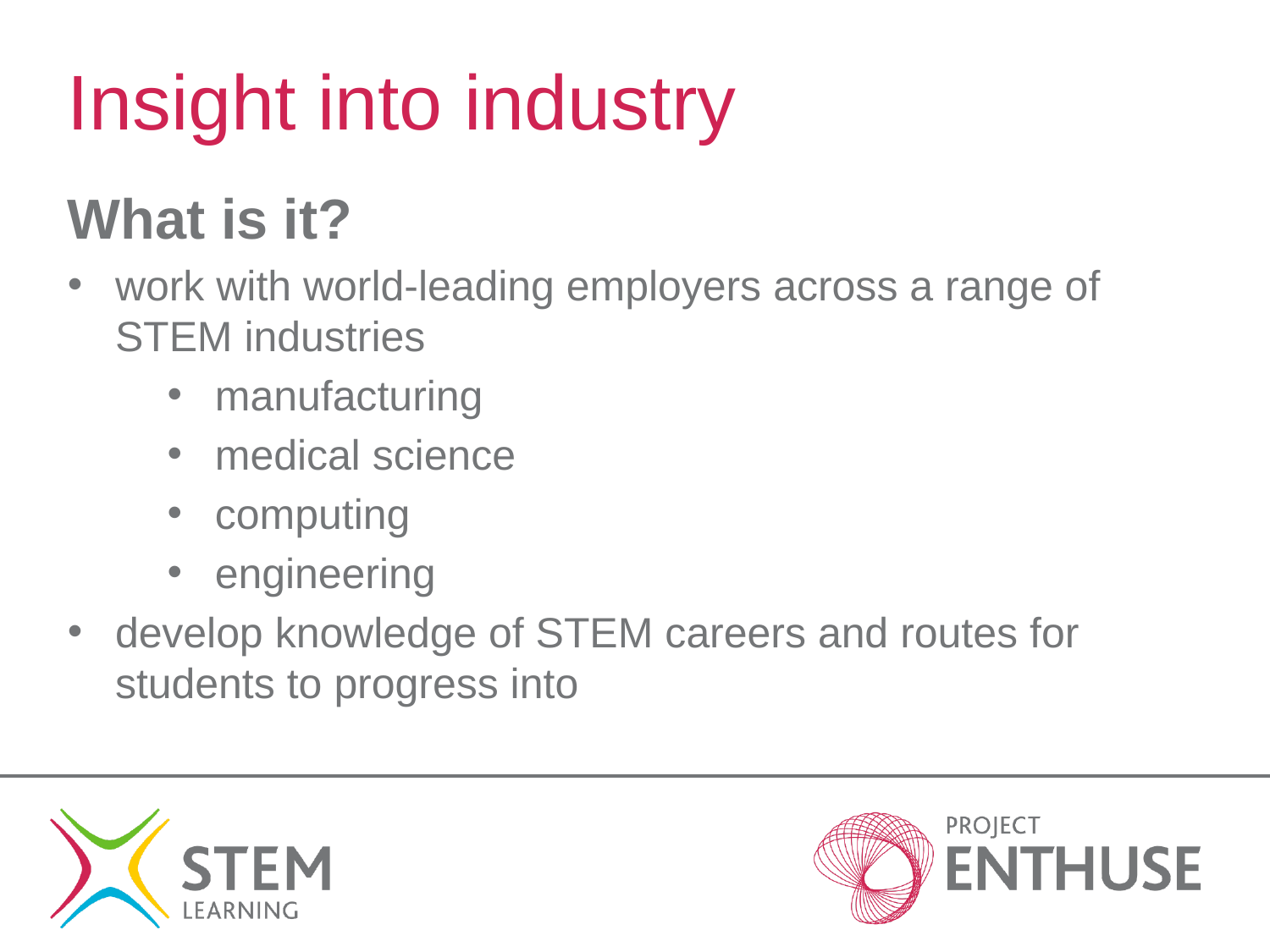

# Insight into industry
What is it?
work with world-leading employers across a range of STEM industries
manufacturing
medical science
computing
engineering
develop knowledge of STEM careers and routes for students to progress into